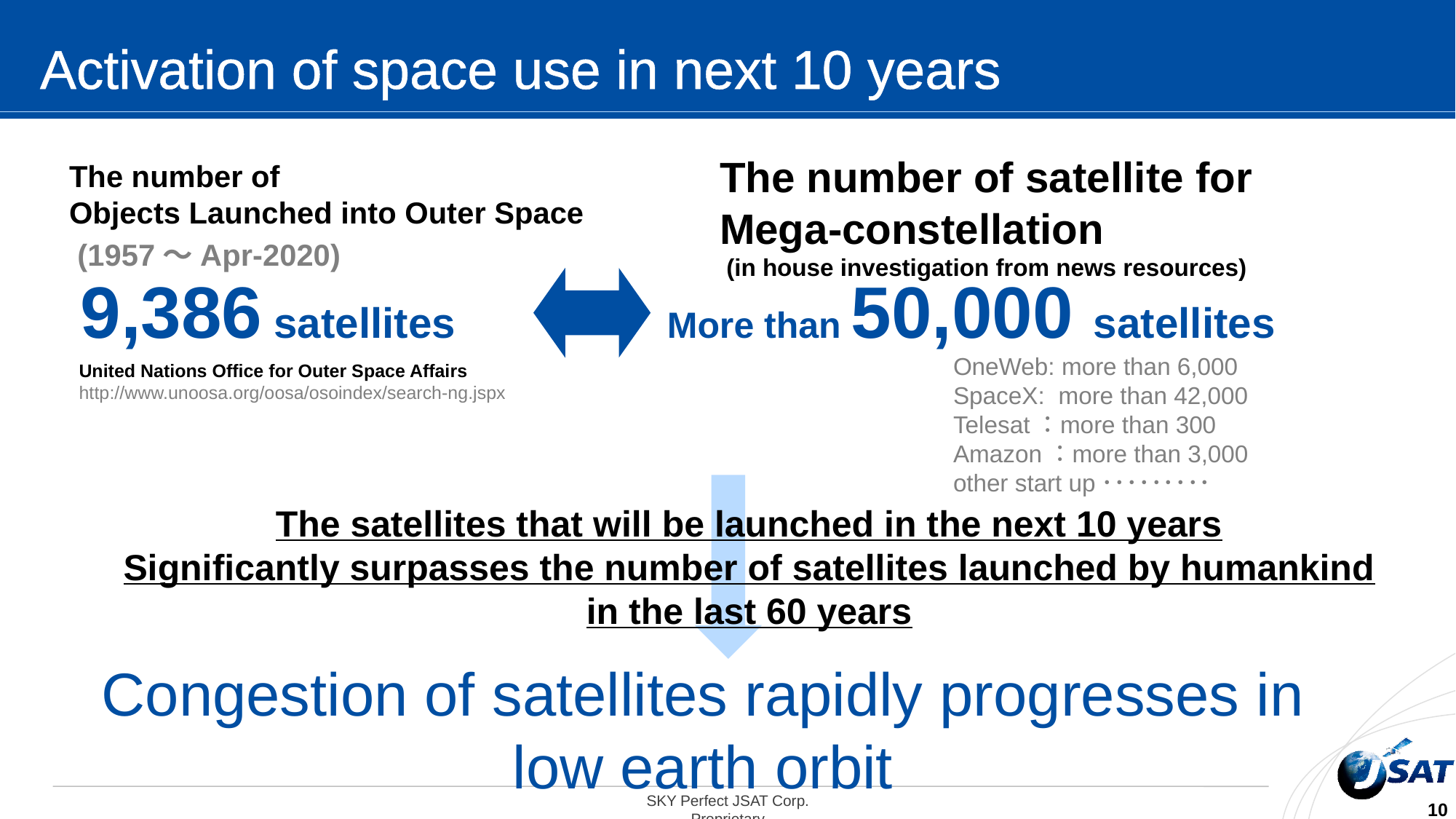

Activation of space use in next 10 years

The number of satellite for
Mega-constellation
 (in house investigation from news resources)
The number of
Objects Launched into Outer Space
 (1957～Apr-2020)

9,386 satellites
More than 50,000 satellites
OneWeb: 	more than 6,000
SpaceX:  	more than 42,000
Telesat：	more than 300
Amazon：	more than 3,000
other start up･････････
United Nations Office for Outer Space Affairs　http://www.unoosa.org/oosa/osoindex/search-ng.jspx

The satellites that will be launched in the next 10 years
Significantly surpasses the number of satellites launched by humankind in the last 60 years
Congestion of satellites rapidly progresses in low earth orbit
10
SKY Perfect JSAT Corp. Proprietary